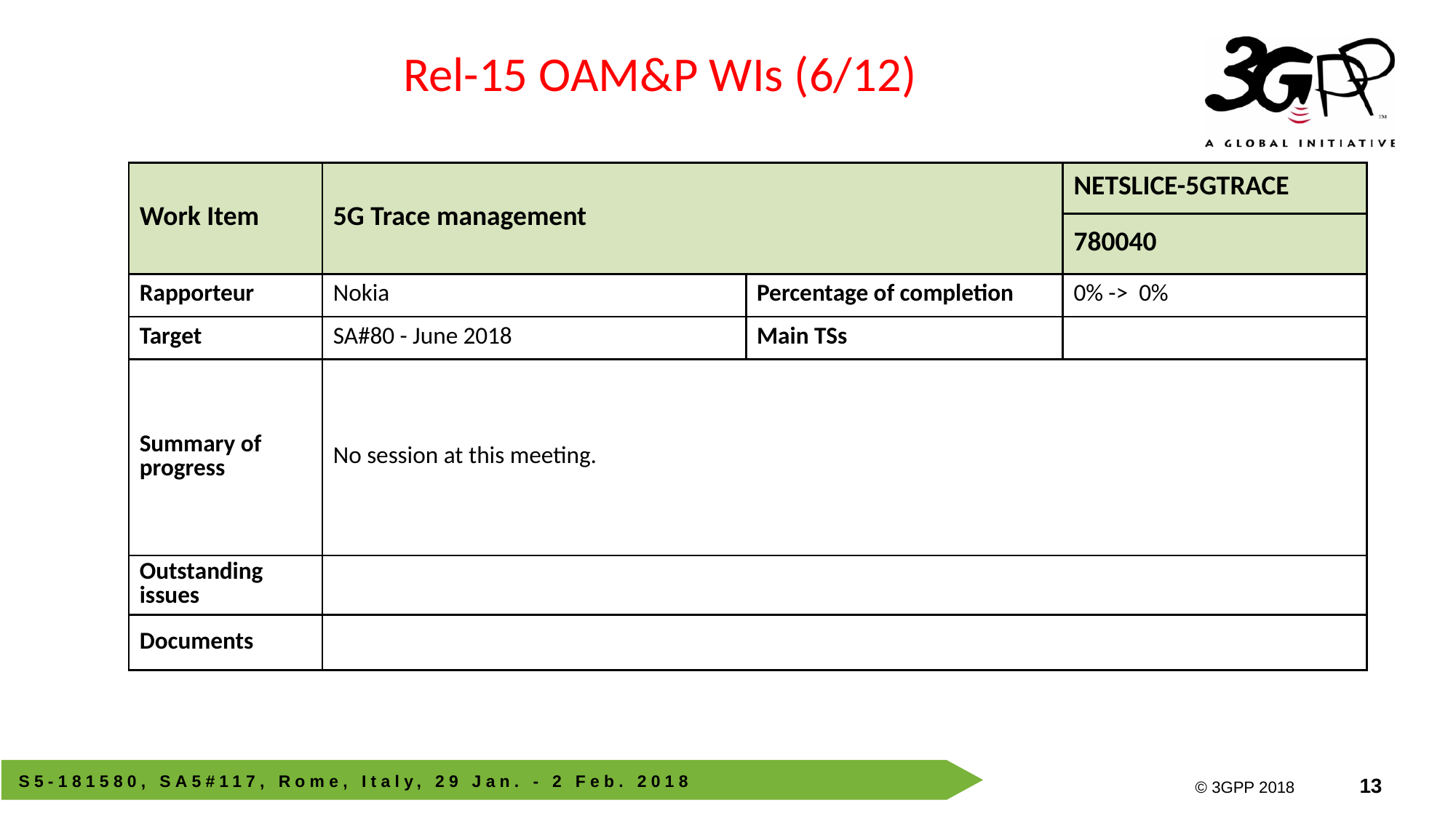

Rel-15 OAM&P WIs (6/12)
| Work Item | 5G Trace management |  | NETSLICE-5GTRACE |
| --- | --- | --- | --- |
|  |  |  | 780040 |
| Rapporteur | Nokia | Percentage of completion | 0% -> 0% |
| Target | SA#80 - June 2018 | Main TSs |  |
| Summary of progress | No session at this meeting. |  |  |
| Outstanding issues |  |  |  |
| Documents |  |  |  |